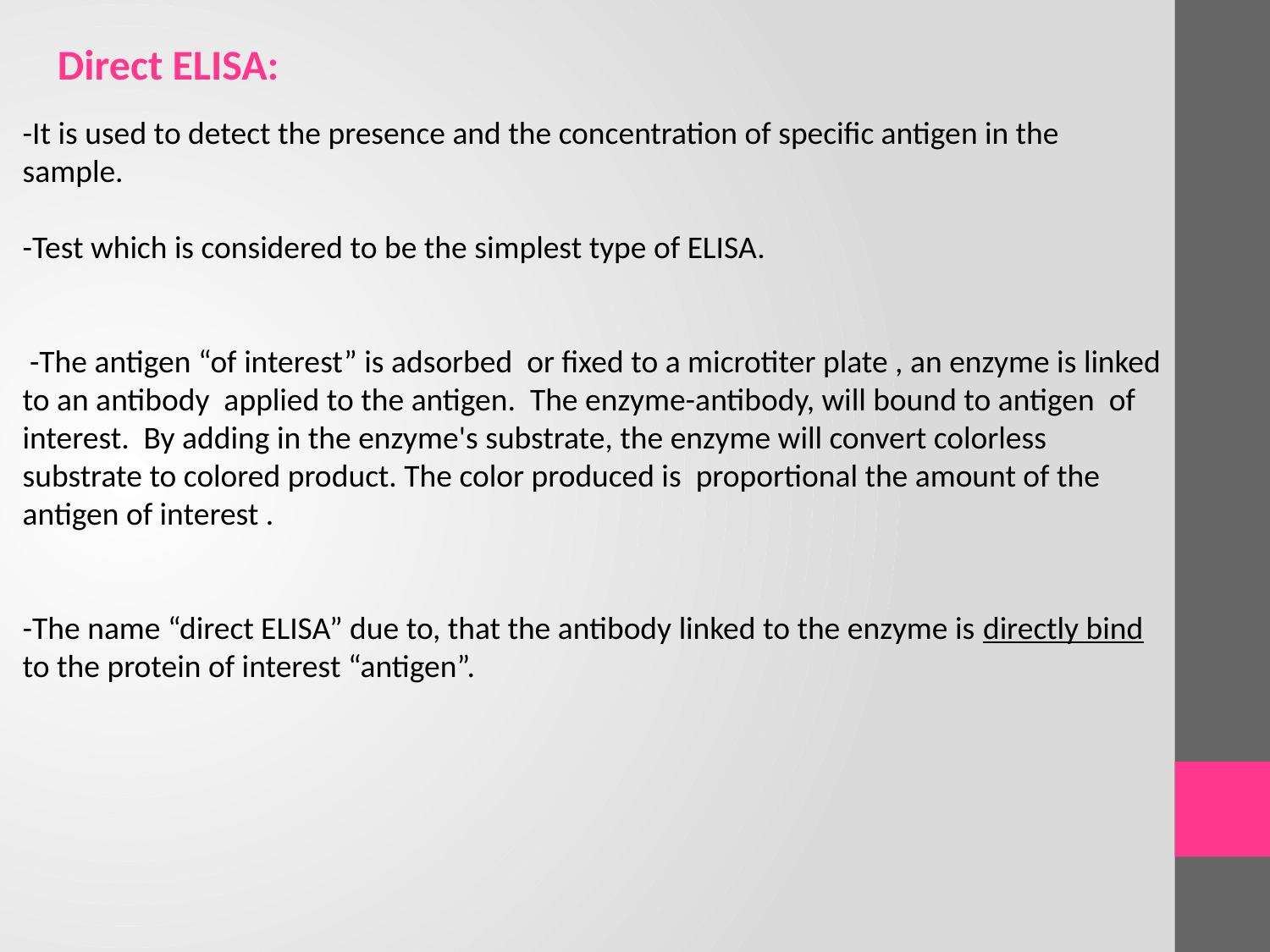

Direct ELISA:

-It is used to detect the presence and the concentration of specific antigen in the sample.

-Test which is considered to be the simplest type of ELISA.

 -The antigen “of interest” is adsorbed  or fixed to a microtiter plate , an enzyme is linked to an antibody  applied to the antigen.  The enzyme-antibody, will bound to antigen  of interest.  By adding in the enzyme's substrate, the enzyme will convert colorless substrate to colored product. The color produced is  proportional the amount of the antigen of interest .

-The name “direct ELISA” due to, that the antibody linked to the enzyme is directly bind to the protein of interest “antigen”.